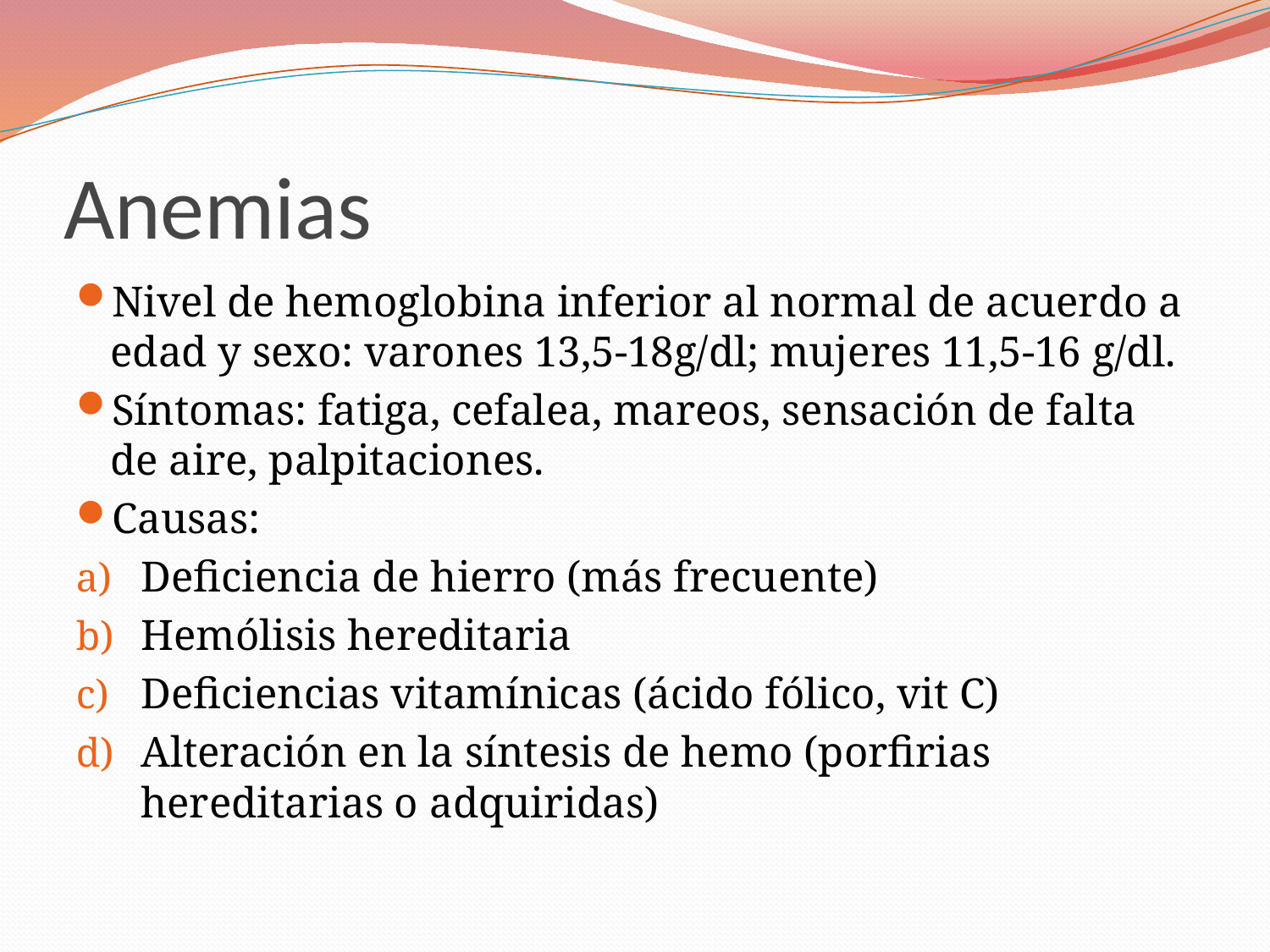

# Anemias
Nivel de hemoglobina inferior al normal de acuerdo a edad y sexo: varones 13,5-18g/dl; mujeres 11,5-16 g/dl.
Síntomas: fatiga, cefalea, mareos, sensación de falta de aire, palpitaciones.
Causas:
Deficiencia de hierro (más frecuente)
Hemólisis hereditaria
Deficiencias vitamínicas (ácido fólico, vit C)
Alteración en la síntesis de hemo (porfirias hereditarias o adquiridas)